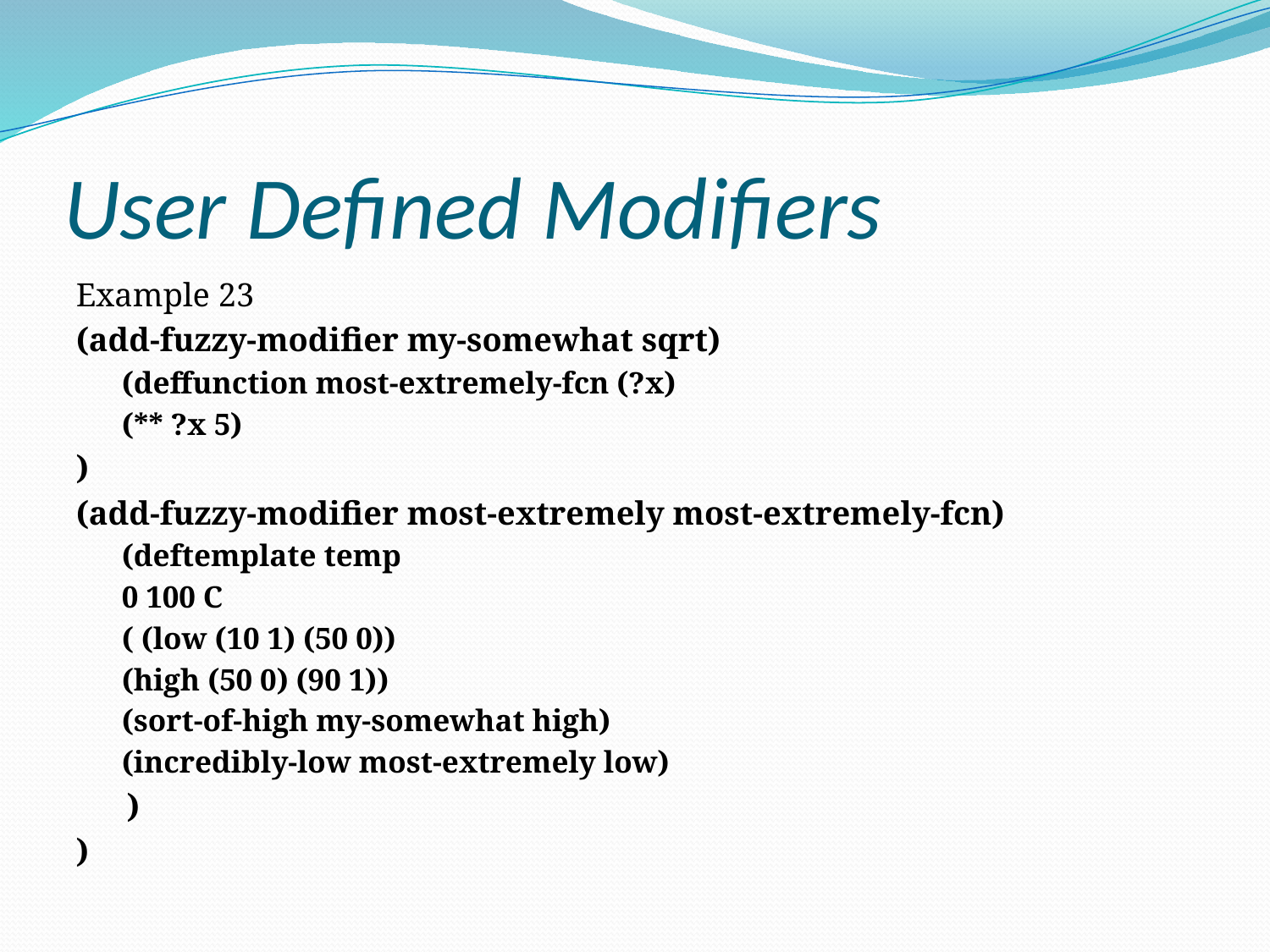

# User Defined Modifiers
Example 23
(add-fuzzy-modifier my-somewhat sqrt)
(deffunction most-extremely-fcn (?x)
(** ?x 5)
)
(add-fuzzy-modifier most-extremely most-extremely-fcn)
(deftemplate temp
0 100 C
( (low (10 1) (50 0))
(high (50 0) (90 1))
(sort-of-high my-somewhat high)
(incredibly-low most-extremely low)
      )
)